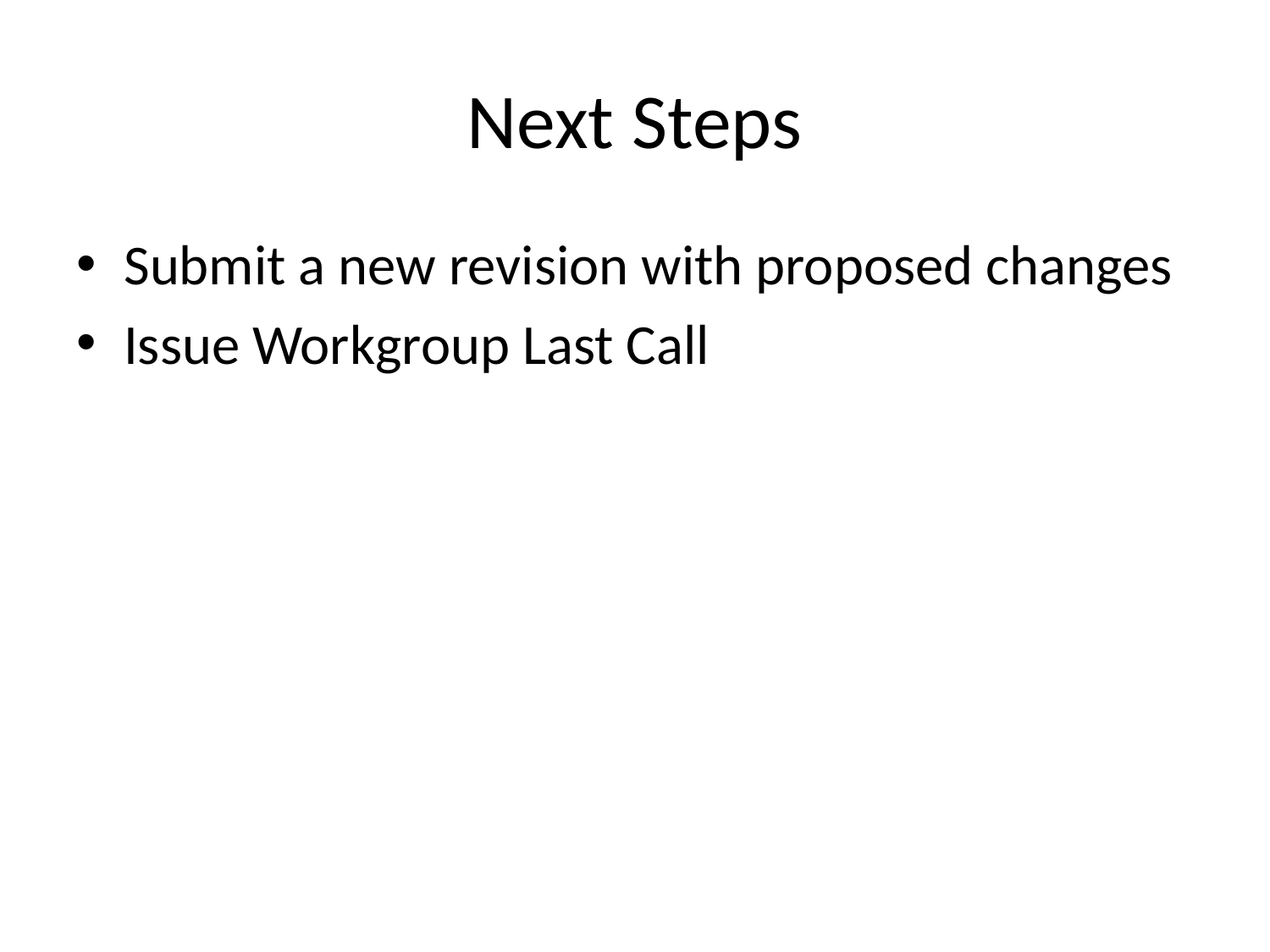

# Next Steps
Submit a new revision with proposed changes
Issue Workgroup Last Call